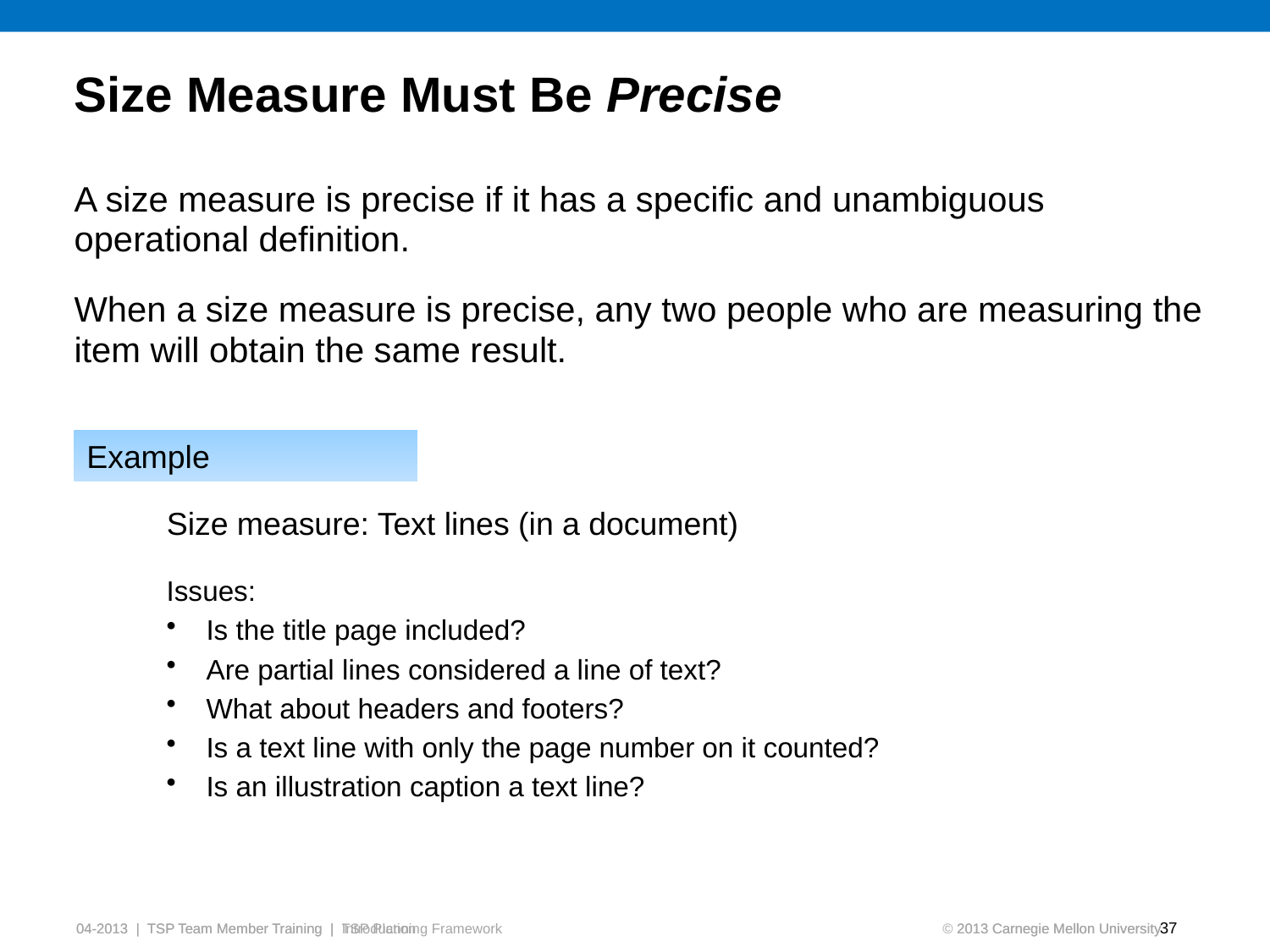

# Size Measure Must Be Precise
A size measure is precise if it has a specific and unambiguous operational definition.
When a size measure is precise, any two people who are measuring the item will obtain the same result.
Example
Size measure: Text lines (in a document)
Issues:
Is the title page included?
Are partial lines considered a line of text?
What about headers and footers?
Is a text line with only the page number on it counted?
Is an illustration caption a text line?